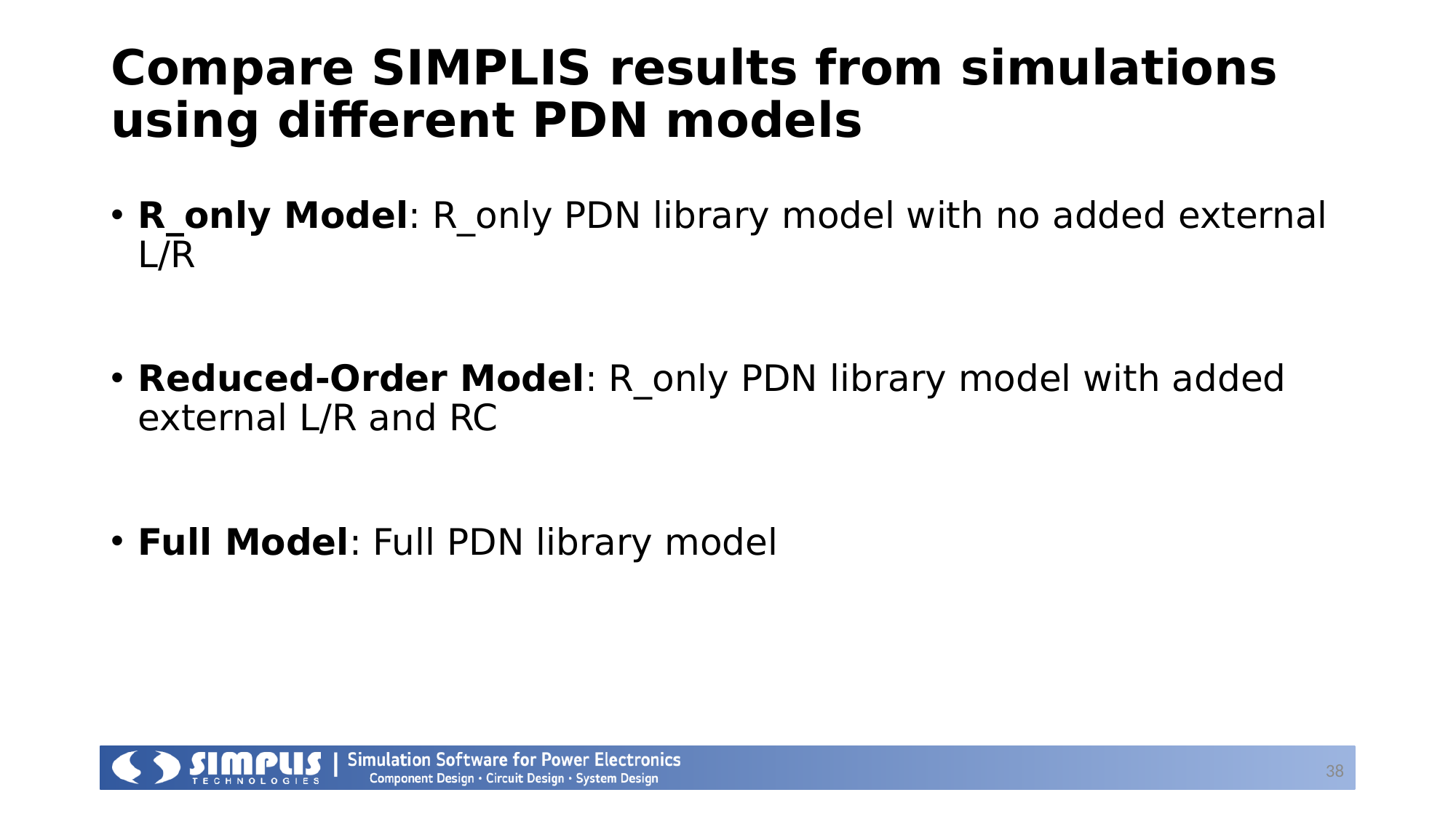

# Compare SIMPLIS results from simulations using different PDN models
R_only Model: R_only PDN library model with no added external L/R

Reduced-Order Model: R_only PDN library model with added external L/R and RC

Full Model: Full PDN library model
38